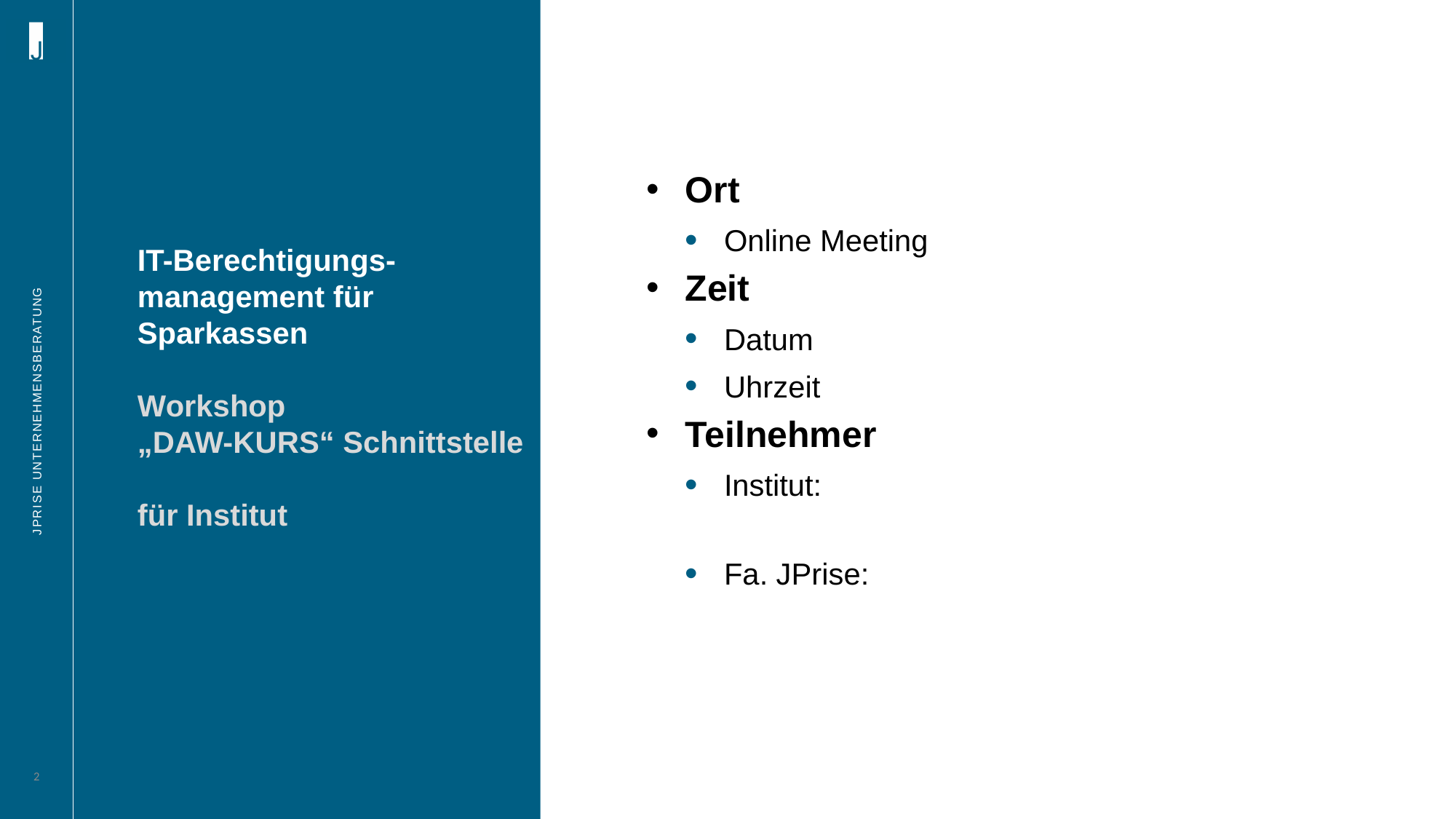

Ort
	Online Meeting
Zeit
	Datum
	Uhrzeit
Teilnehmer
	Institut:
	Fa. JPrise:

# IT-Berechtigungs-management für Sparkassen Workshop „DAW-KURS“ Schnittstelle für Institut
2